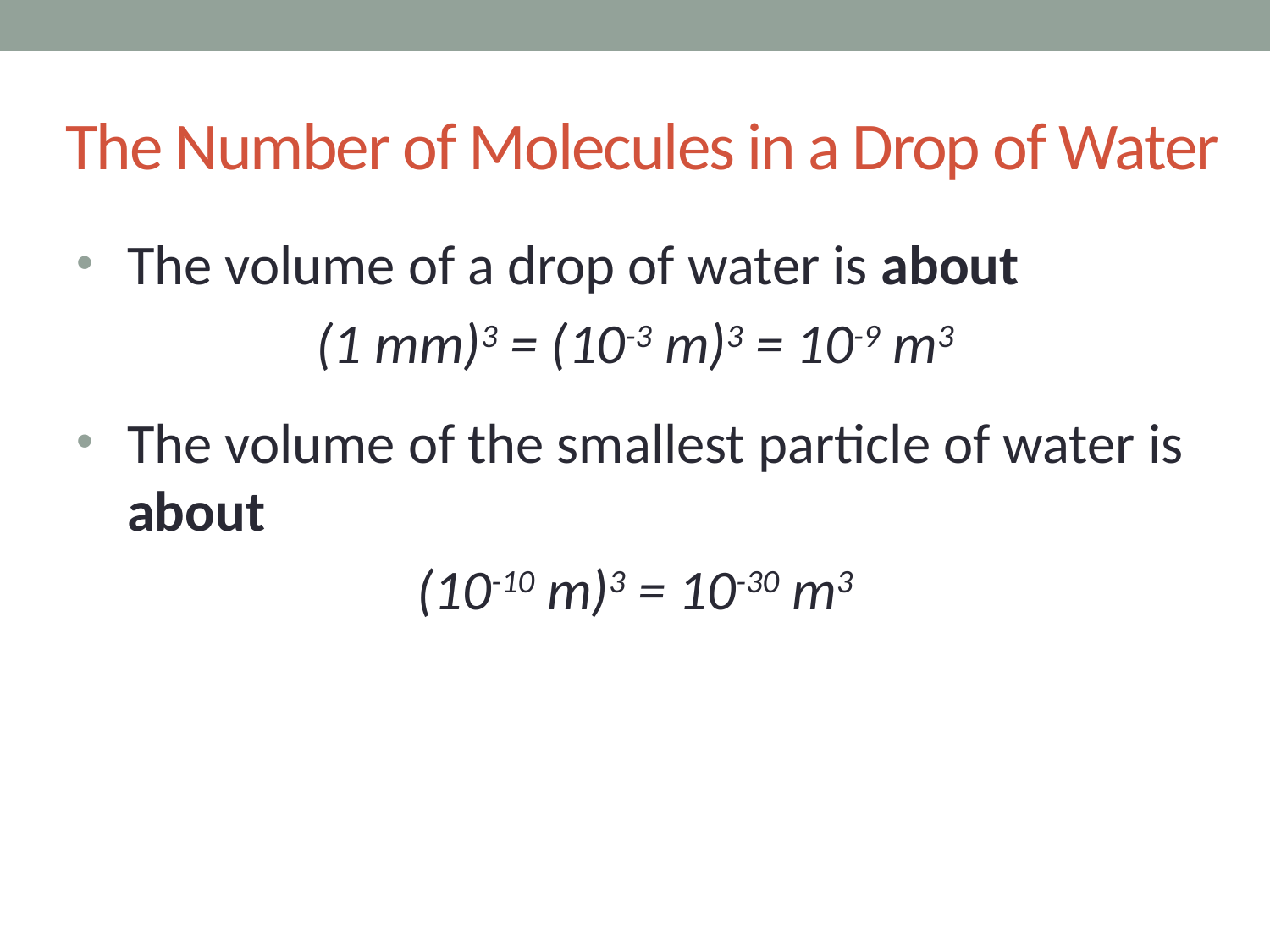

# The Number of Molecules in a Drop of Water
The volume of a drop of water is about
(1 mm)3 = (10-3 m)3 = 10-9 m3
The volume of the smallest particle of water is about
(10-10 m)3 = 10-30 m3